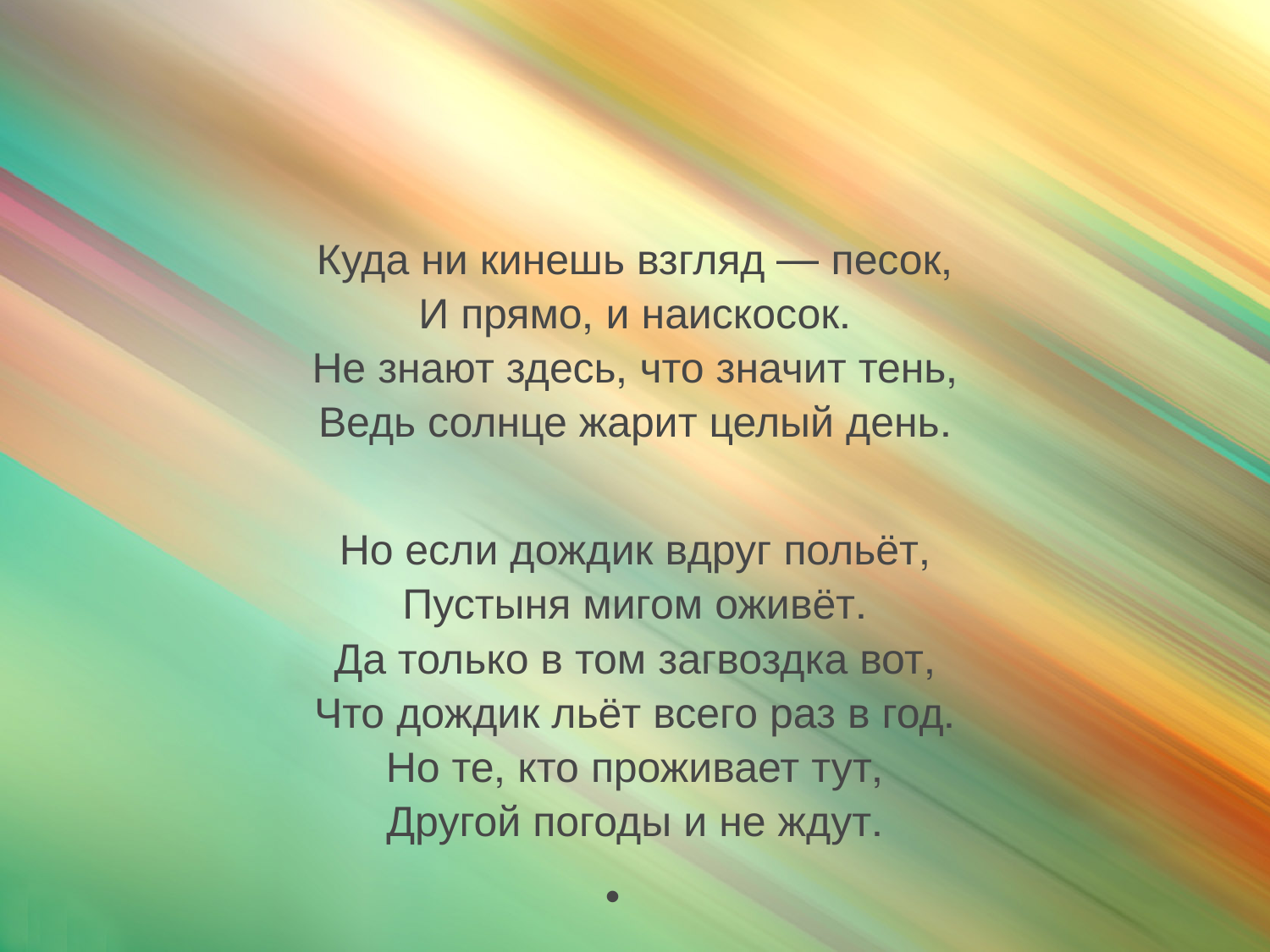

#
Куда ни кинешь взгляд — песок,
И прямо, и наискосок.
Не знают здесь, что значит тень,
Ведь солнце жарит целый день.
Но если дождик вдруг польёт,
Пустыня мигом оживёт.
Да только в том загвоздка вот,
Что дождик льёт всего раз в год.
Но те, кто проживает тут,
Другой погоды и не ждут.